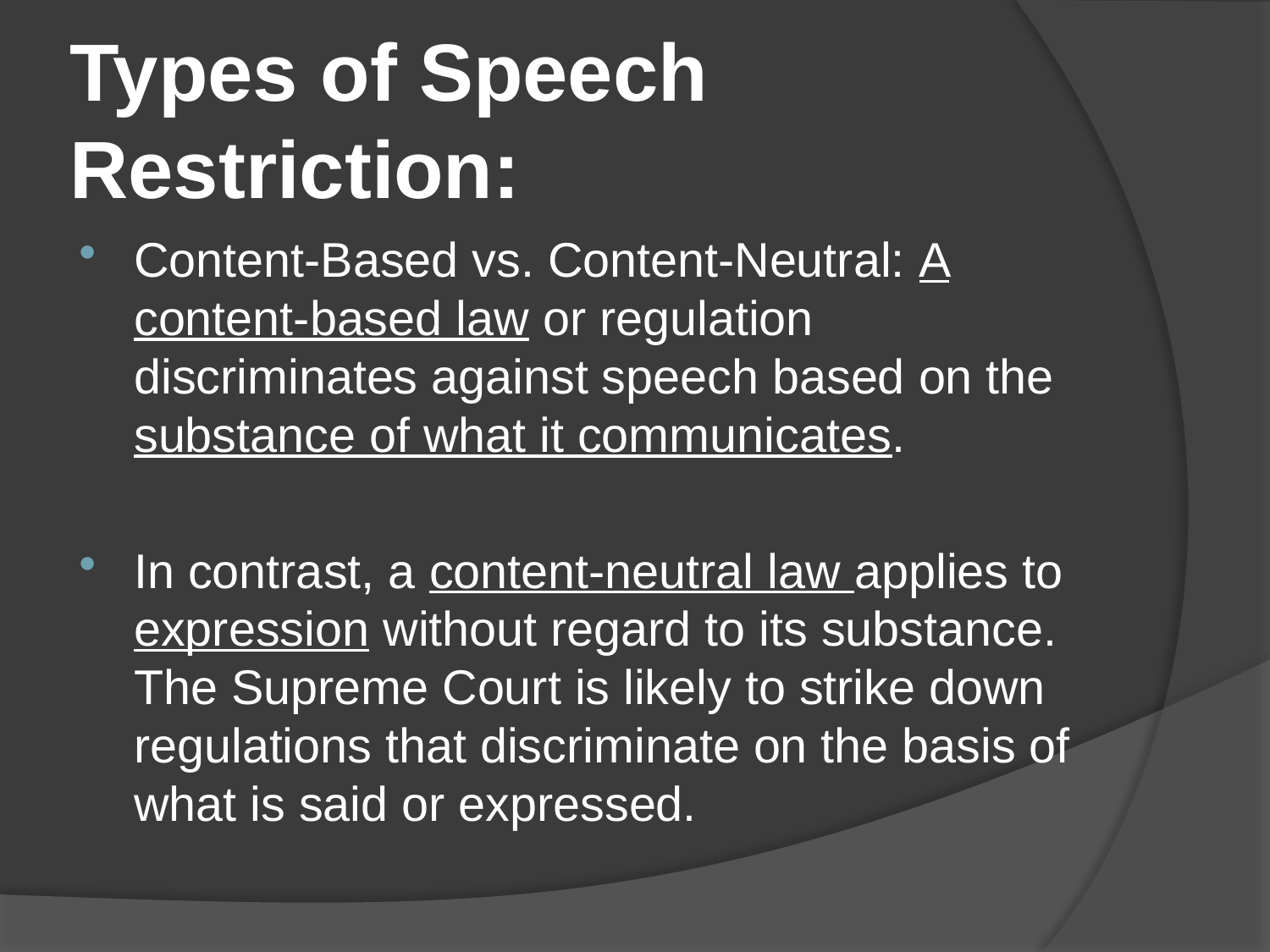

# Types of Speech Restriction:
Content-Based vs. Content-Neutral: A content-based law or regulation discriminates against speech based on the substance of what it communicates.

In contrast, a content-neutral law applies to expression without regard to its substance. The Supreme Court is likely to strike down regulations that discriminate on the basis of what is said or expressed.